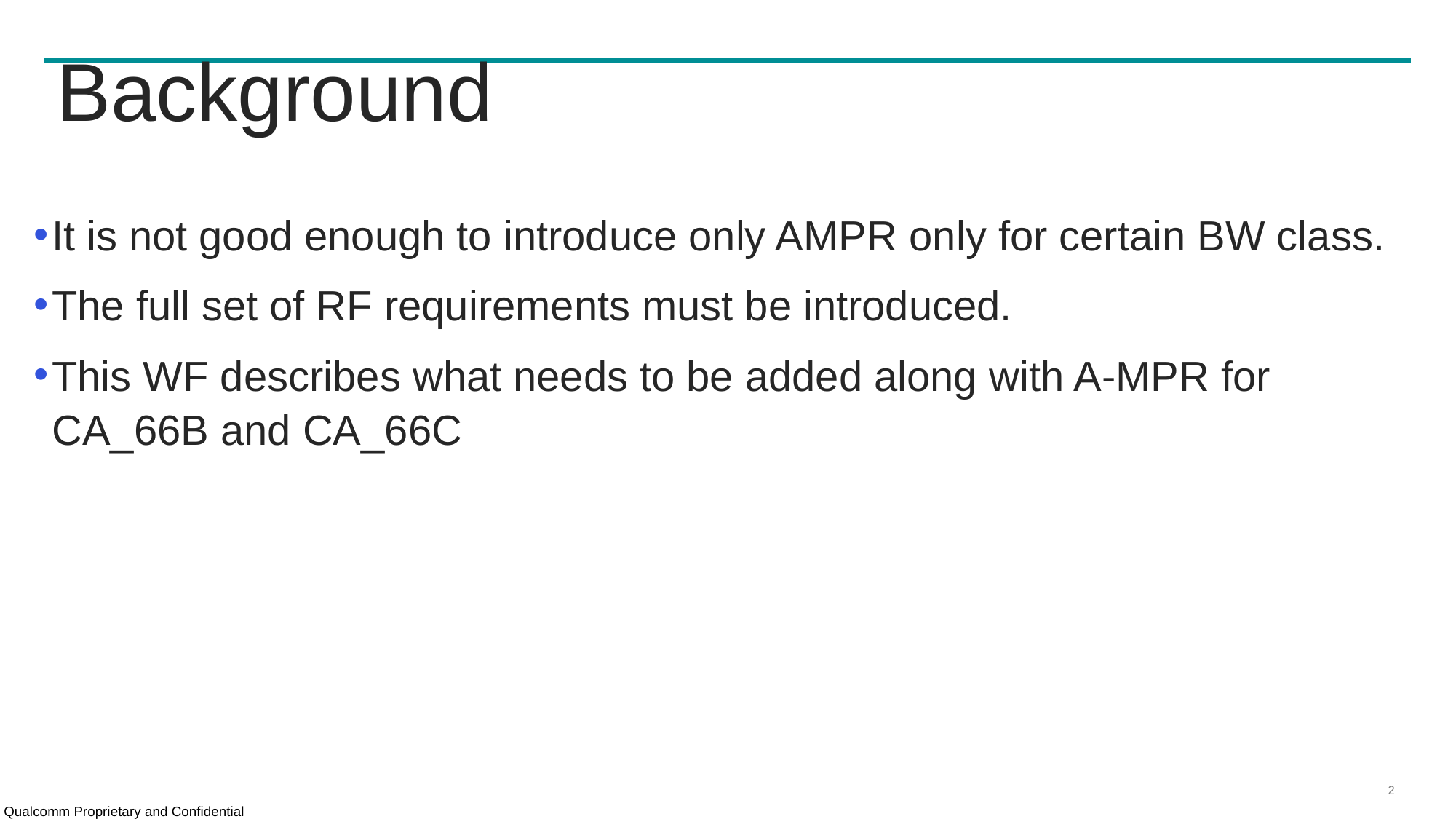

# Background
It is not good enough to introduce only AMPR only for certain BW class.
The full set of RF requirements must be introduced.
This WF describes what needs to be added along with A-MPR for CA_66B and CA_66C